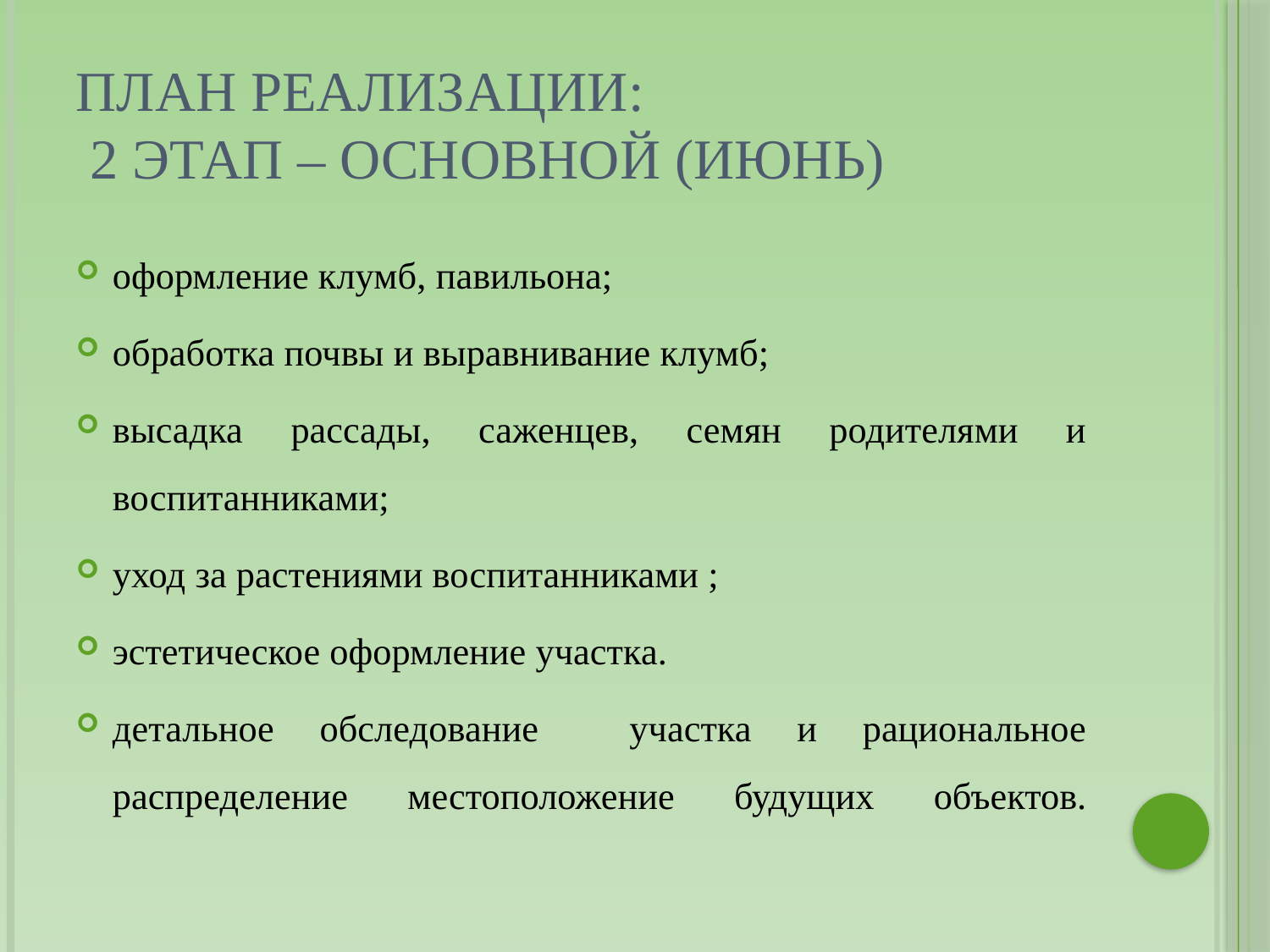

# План реализации: 2 этап – основной (июнь)
оформление клумб, павильона;
обработка почвы и выравнивание клумб;
высадка рассады, саженцев, семян родителями и воспитанниками;
уход за растениями воспитанниками ;
эстетическое оформление участка.
детальное обследование  участка и рациональное распределение местоположение будущих объектов.